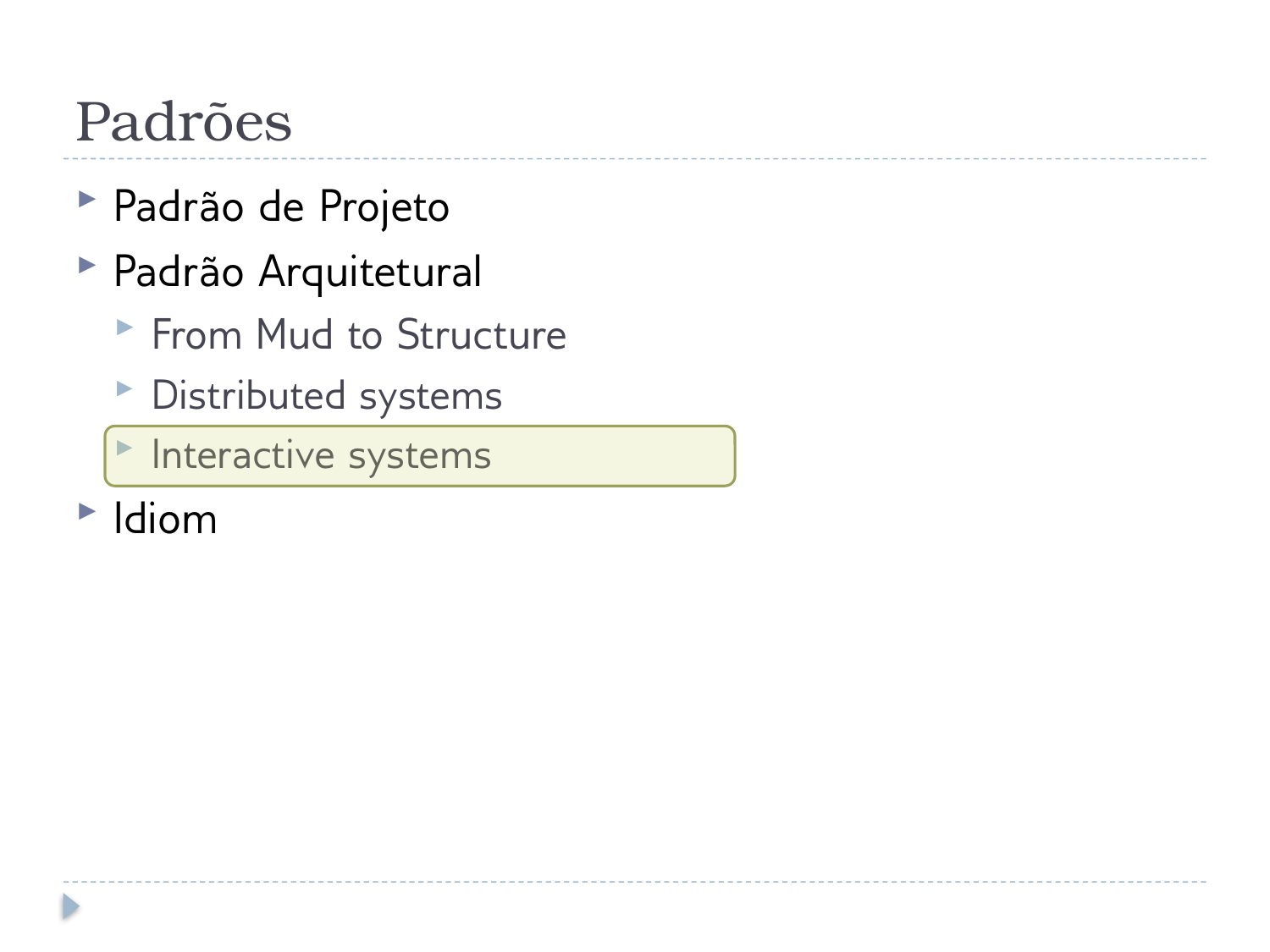

# Padrões
Padrão de Projeto
Padrão Arquitetural
From Mud to Structure
Distributed systems
Interactive systems
Idiom